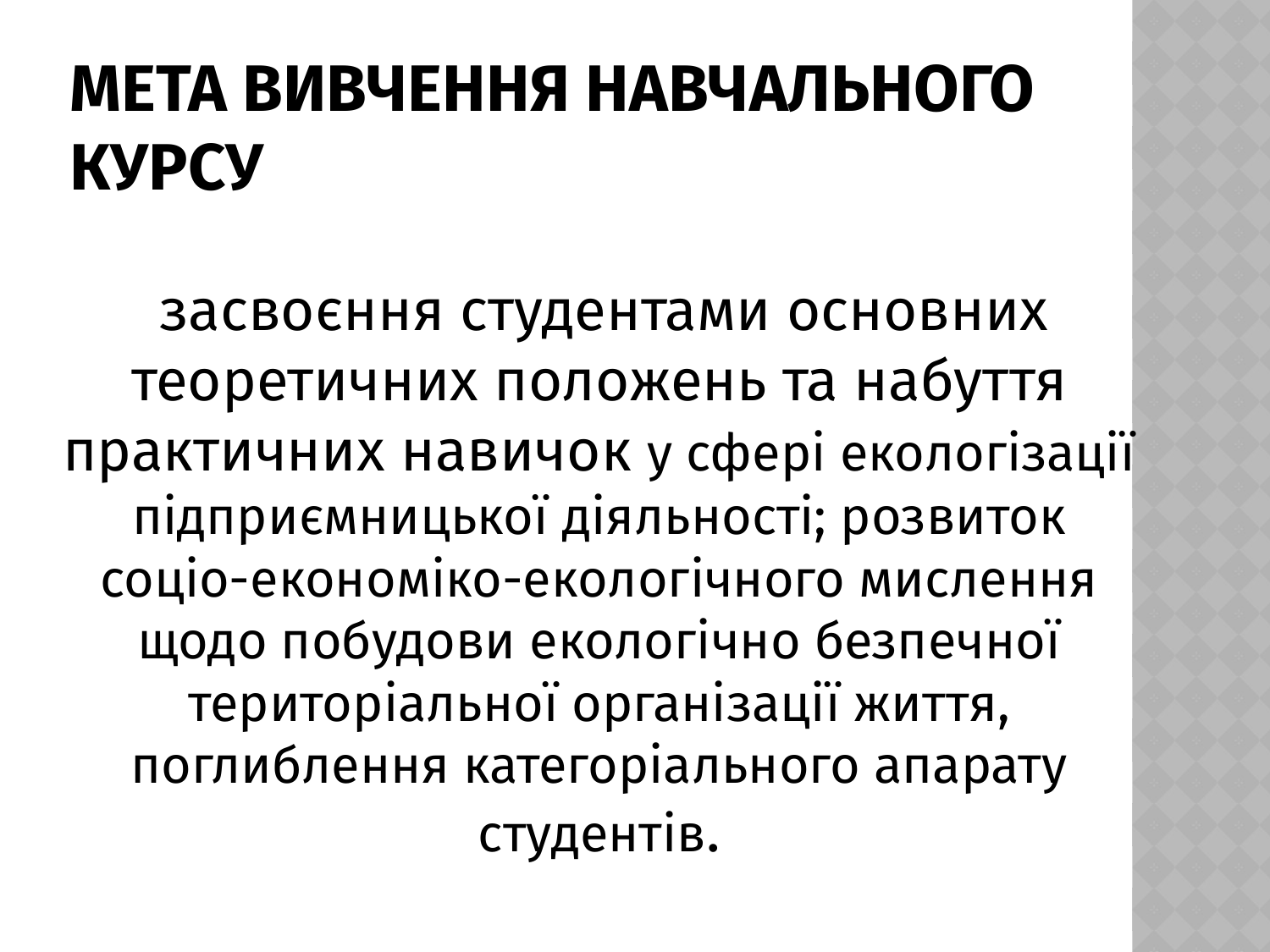

# Мета вивчення навчального курсу
 засвоєння студентами основних теоретичних положень та набуття практичних навичок у сфері екологізації підприємницької діяльності; розвиток соціо-економіко-екологічного мислення щодо побудови екологічно безпечної територіальної організації життя, поглиблення категоріального апарату студентів.